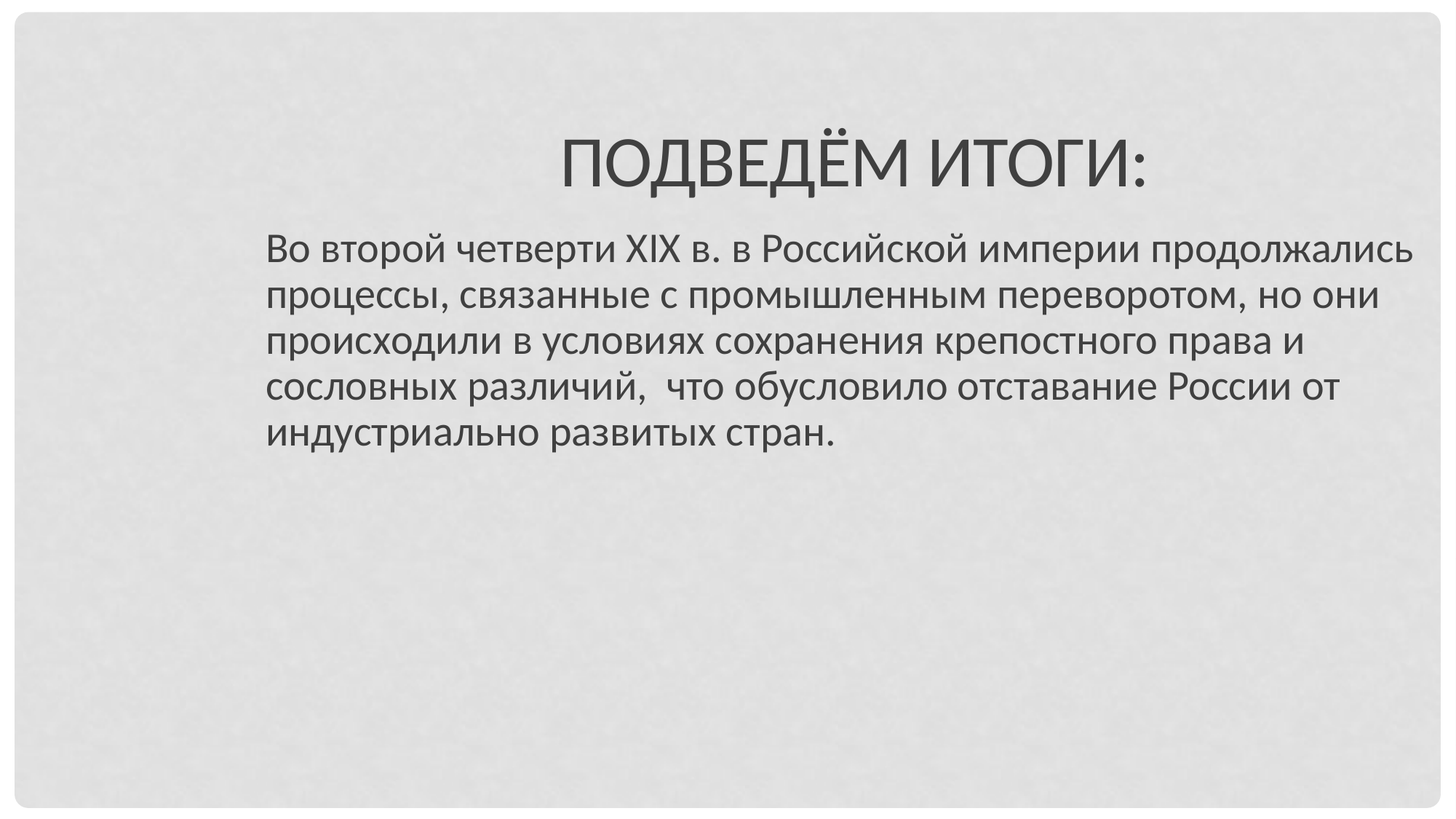

ПОДВЕДЁМ ИТОГИ:
Во второй четверти XIX в. в Российской империи продолжались процессы, связанные с промышленным переворотом, но они происходили в условиях сохранения крепостного права и сословных различий,  что обусловило отставание России от индустриально развитых стран.